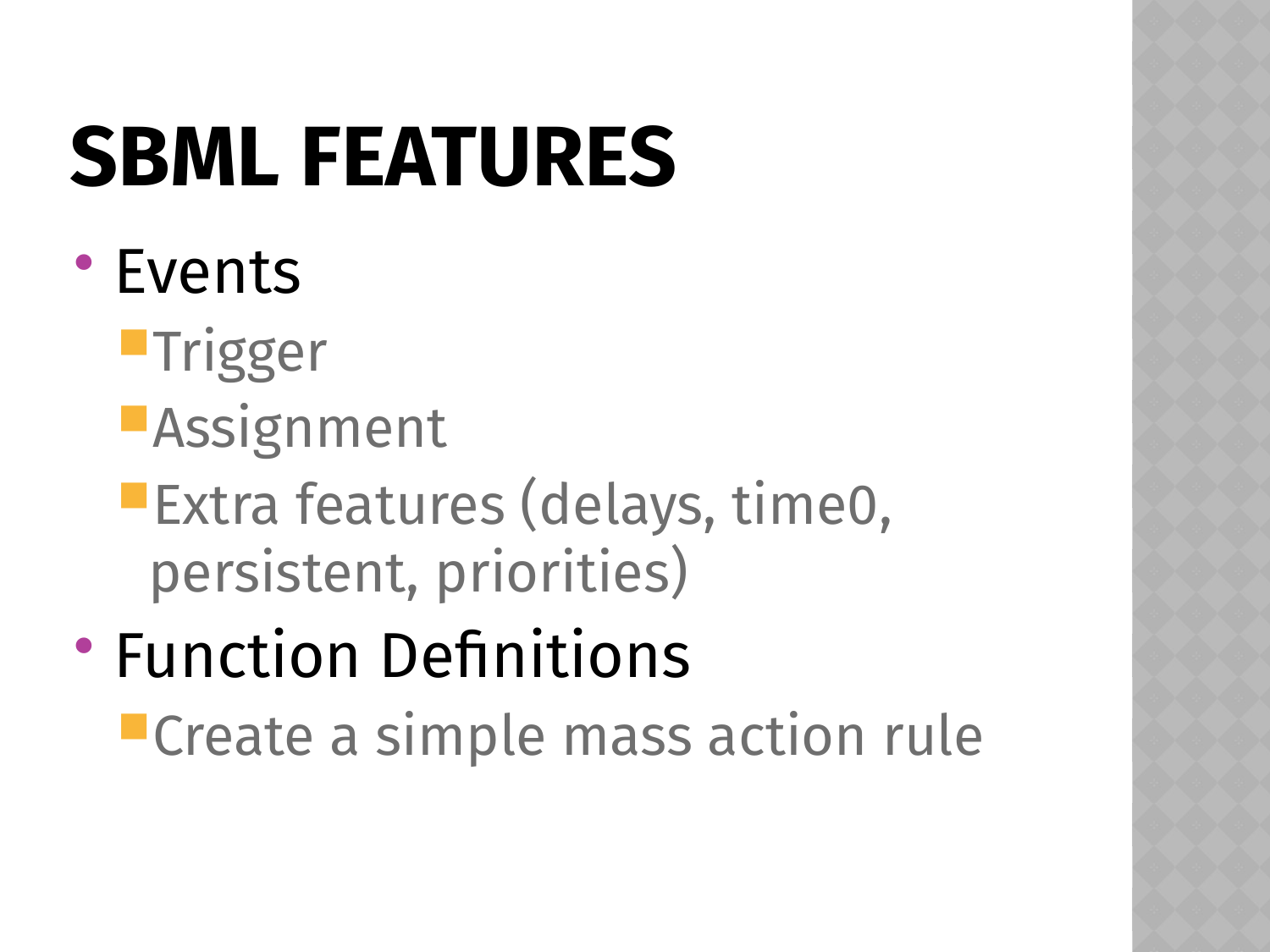

# SBML Features
Events
Trigger
Assignment
Extra features (delays, time0, persistent, priorities)
Function Definitions
Create a simple mass action rule